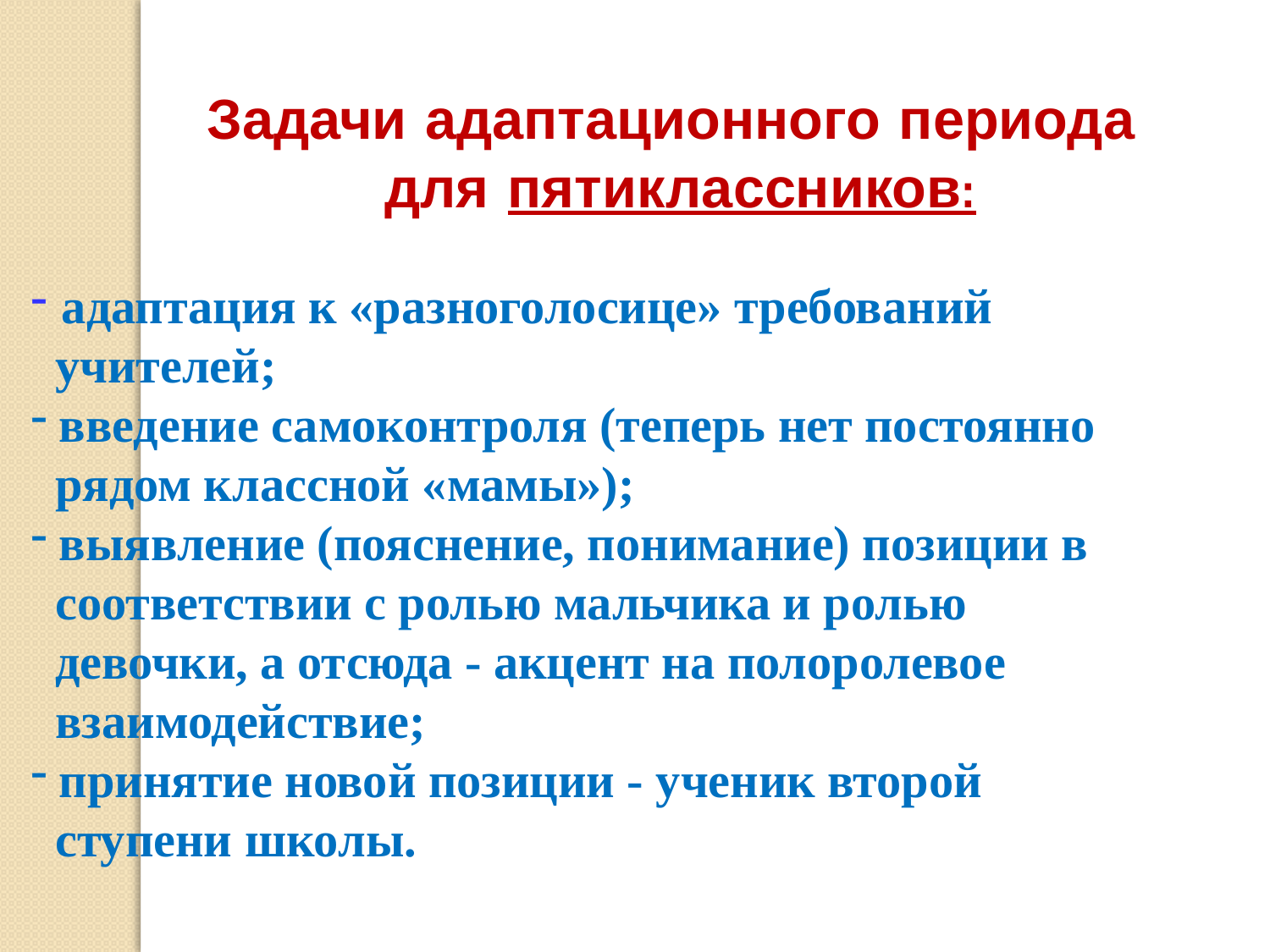

Задачи адаптационного периода
для пятиклассников:

 адаптация к «разноголосице» требований
  учителей;
 введение самоконтроля (теперь нет постоянно
  рядом классной «мамы»);
 выявление (пояснение, понимание) позиции в
  соответствии с ролью мальчика и ролью
  девочки, а отсюда - акцент на полоролевое
  взаимодействие;
 принятие новой позиции - ученик второй
  ступени школы.